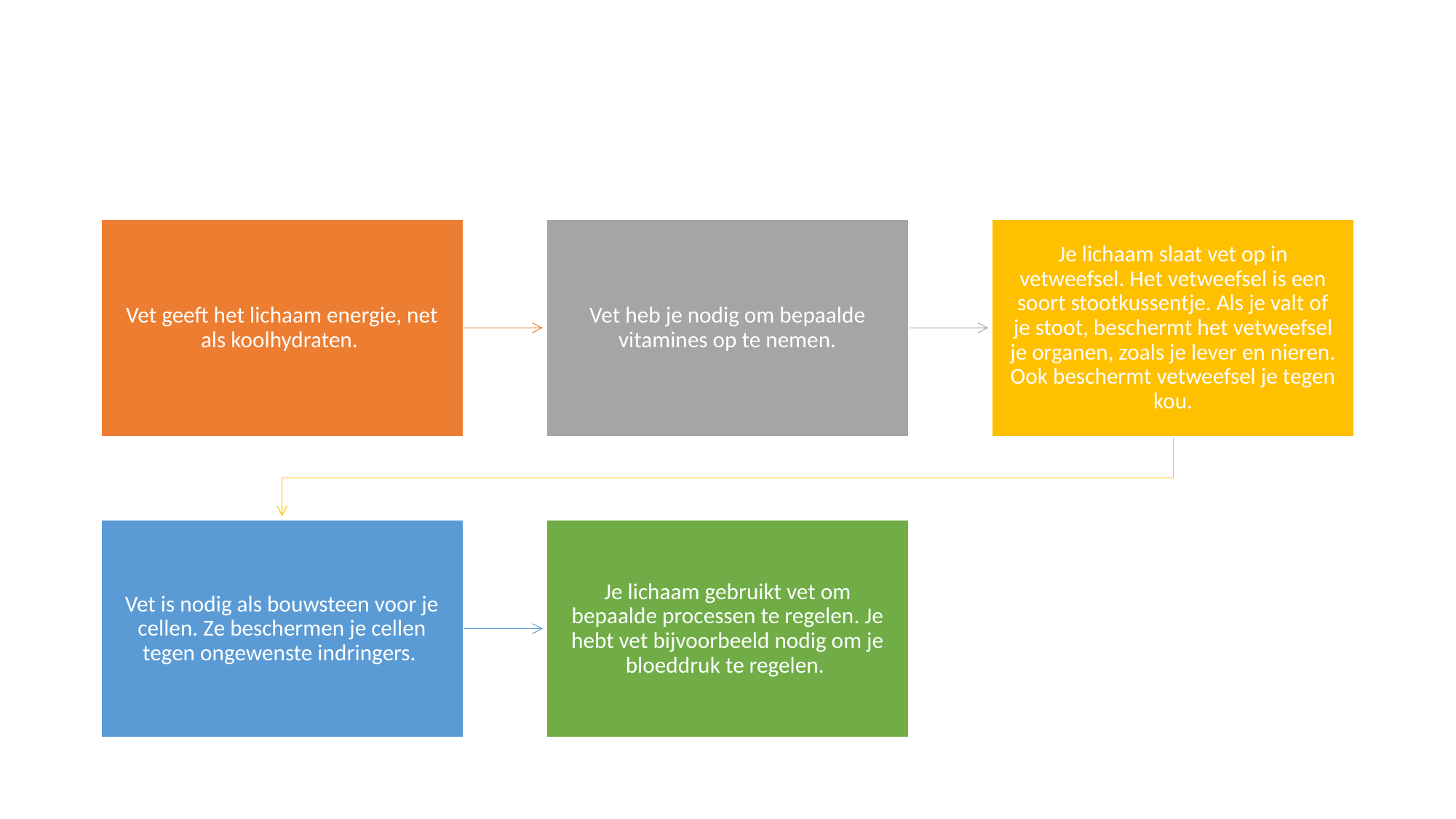

Vet geeft het lichaam energie, net als koolhydraten.

Vet heb je nodig om bepaalde vitamines op te nemen.

Je lichaam slaat vet op in vetweefsel. Het vetweefsel is een soort stootkussentje. Als je valt of je stoot, beschermt het vetweefsel je organen, zoals je lever en nieren. Ook beschermt vetweefsel je tegen kou.

Vet is nodig als bouwsteen voor je cellen. Ze beschermen je cellen tegen ongewenste indringers.
Je lichaam gebruikt vet om bepaalde processen te regelen. Je hebt vet bijvoorbeeld nodig om je bloeddruk te regelen.